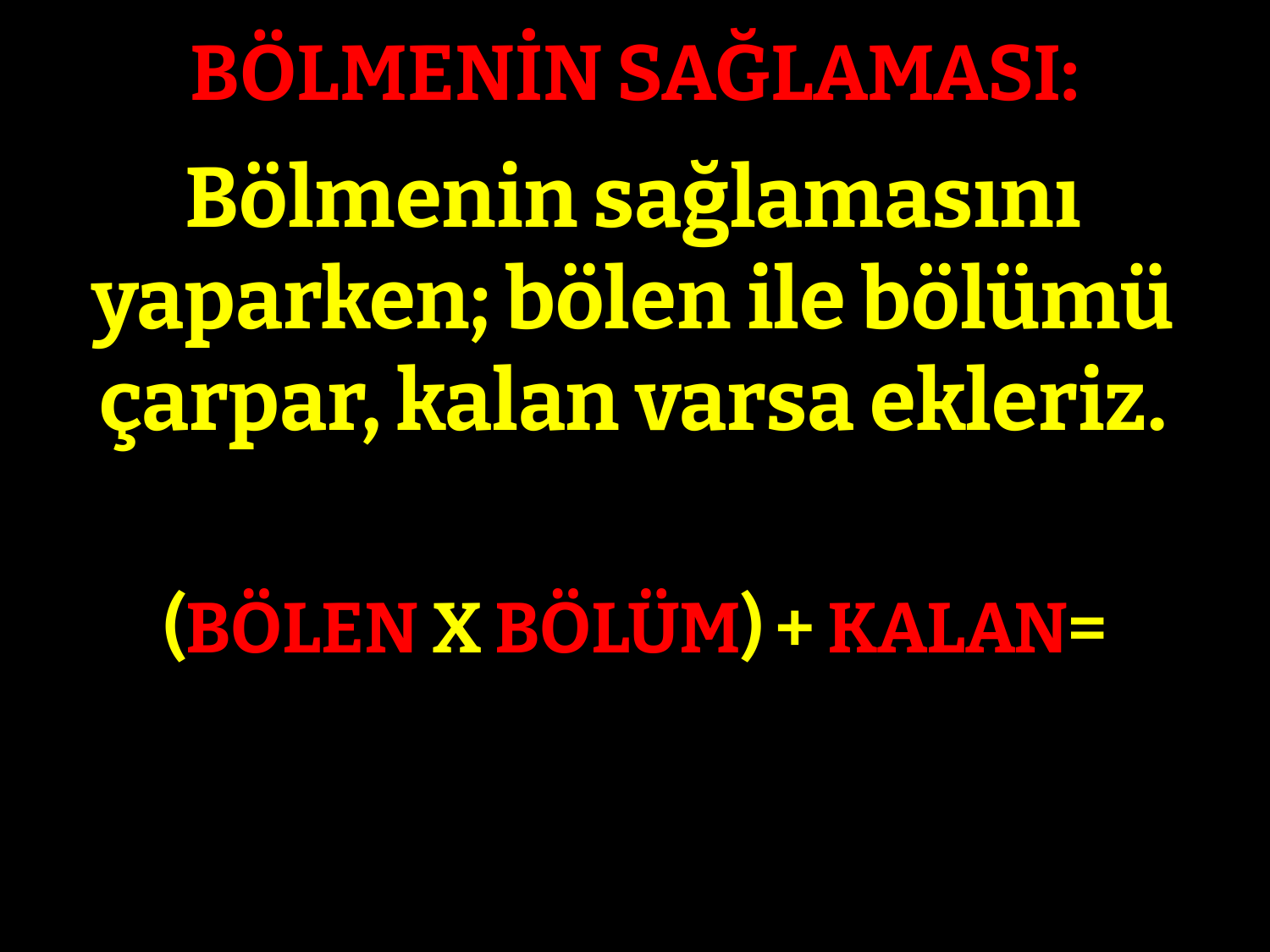

BÖLMENİN SAĞLAMASI:
Bölmenin sağlamasını yaparken; bölen ile bölümü çarpar, kalan varsa ekleriz.
#
(BÖLEN X BÖLÜM) + KALAN=